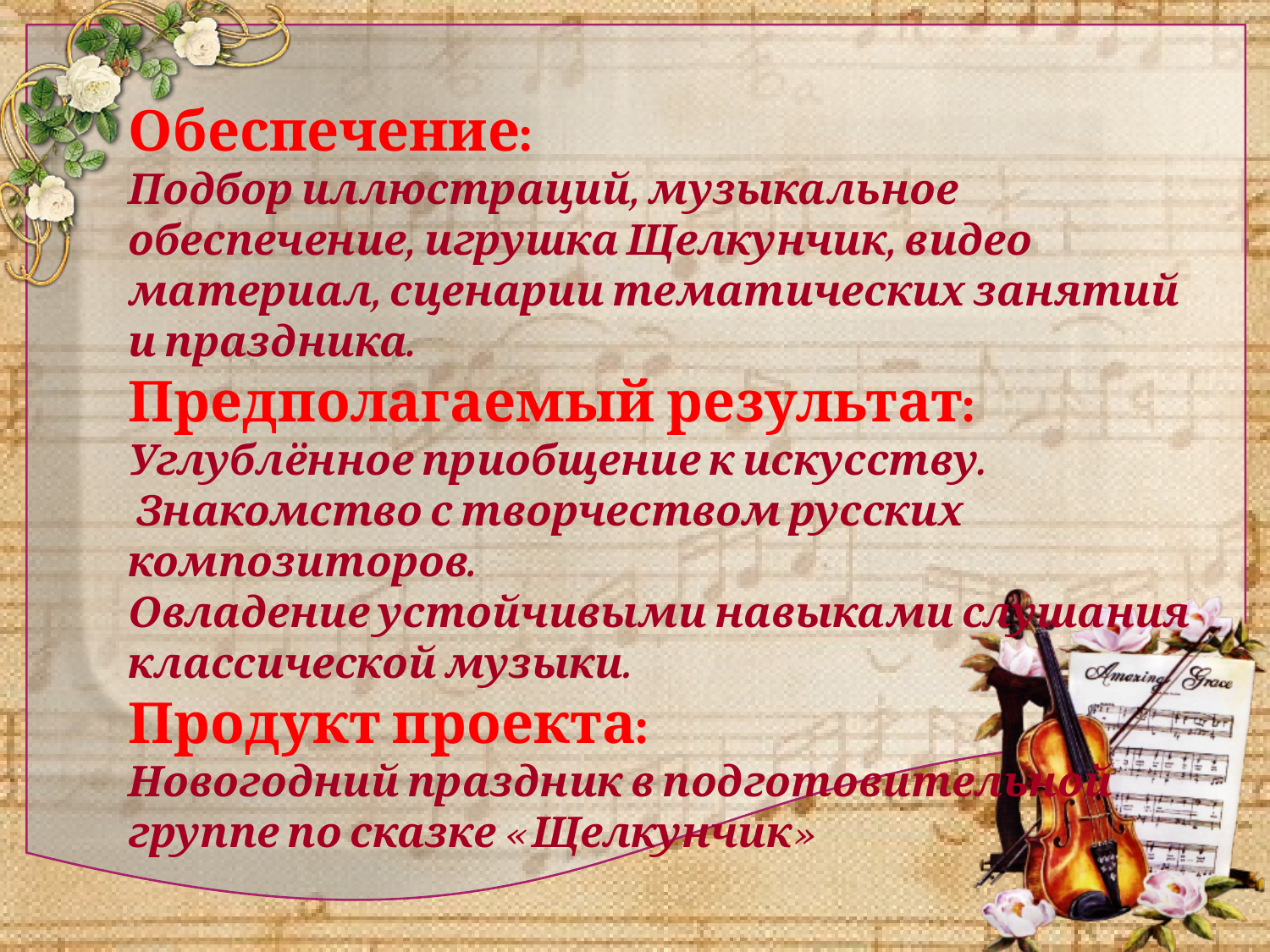

Обеспечение:
Подбор иллюстраций, музыкальное обеспечение, игрушка Щелкунчик, видео материал, сценарии тематических занятий и праздника.
Предполагаемый результат:
Углублённое приобщение к искусству.
 Знакомство с творчеством русских композиторов.
Овладение устойчивыми навыками слушания классической музыки.
Продукт проекта:
Новогодний праздник в подготовительной
группе по сказке « Щелкунчик»